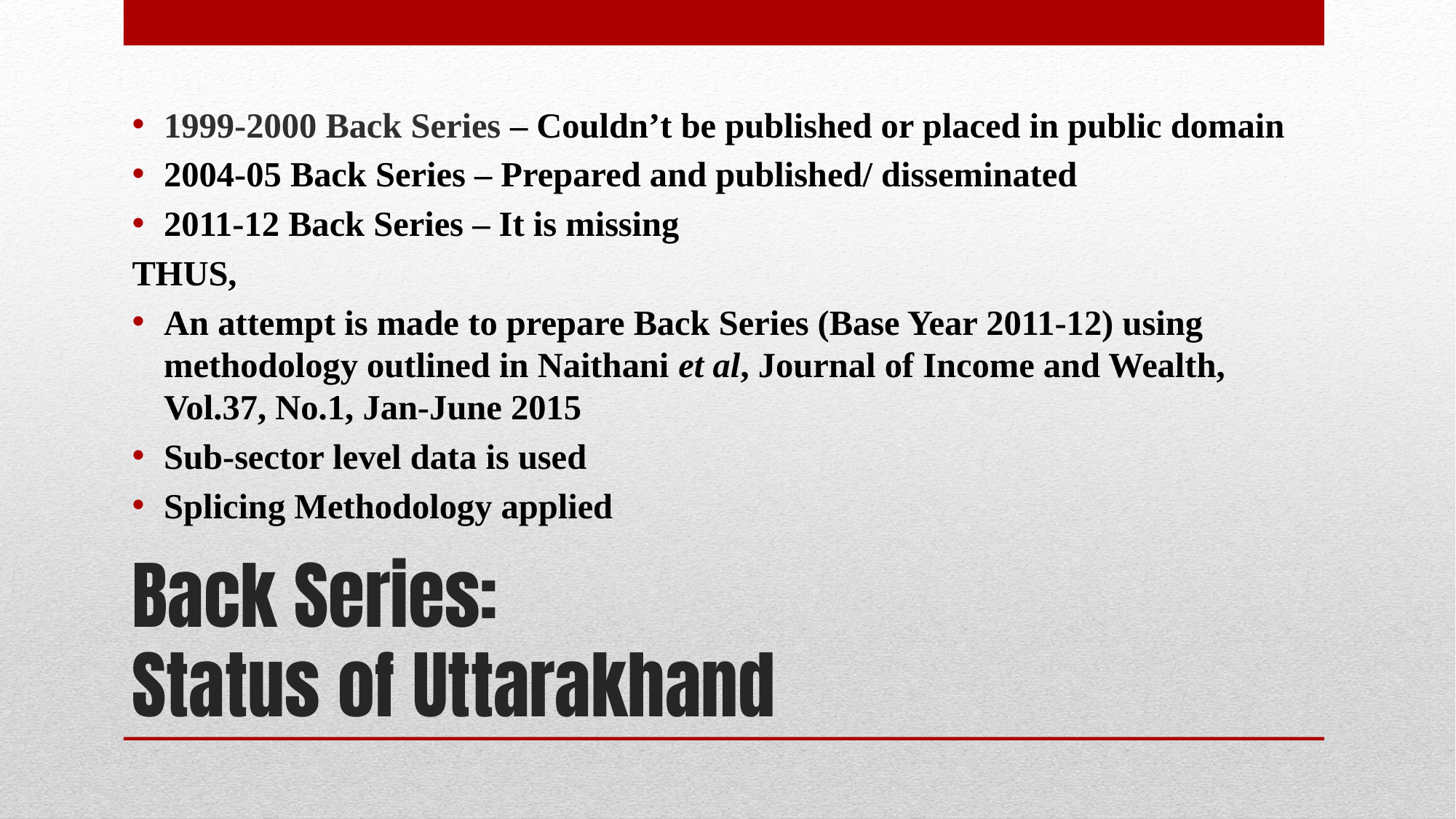

1999-2000 Back Series – Couldn’t be published or placed in public domain
2004-05 Back Series – Prepared and published/ disseminated
2011-12 Back Series – It is missing
THUS,
An attempt is made to prepare Back Series (Base Year 2011-12) using methodology outlined in Naithani et al, Journal of Income and Wealth, Vol.37, No.1, Jan-June 2015
Sub-sector level data is used
Splicing Methodology applied
# Back Series: Status of Uttarakhand